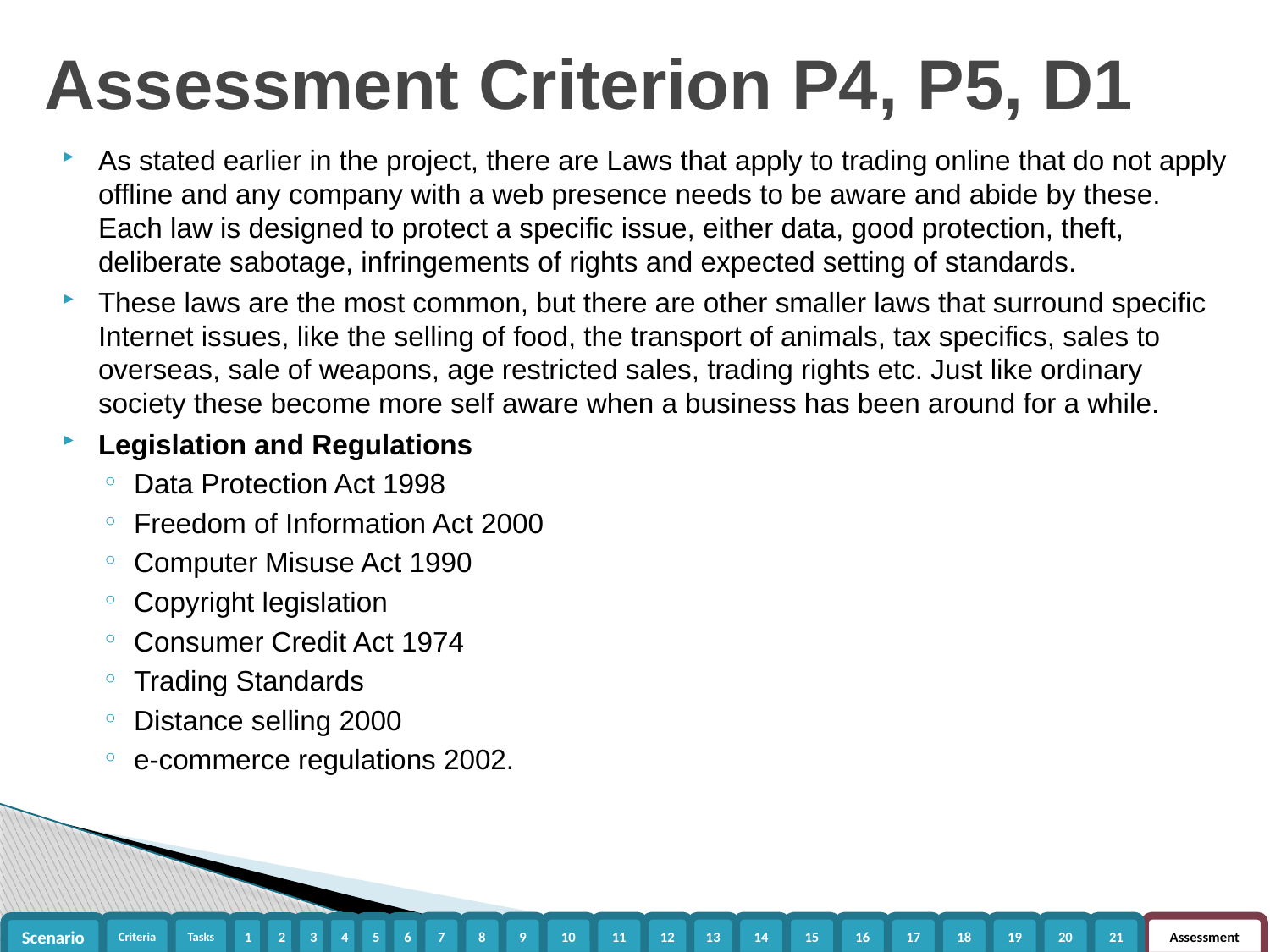

# Assessment Criterion P4, P5, D1
As stated earlier in the project, there are Laws that apply to trading online that do not apply offline and any company with a web presence needs to be aware and abide by these. Each law is designed to protect a specific issue, either data, good protection, theft, deliberate sabotage, infringements of rights and expected setting of standards.
These laws are the most common, but there are other smaller laws that surround specific Internet issues, like the selling of food, the transport of animals, tax specifics, sales to overseas, sale of weapons, age restricted sales, trading rights etc. Just like ordinary society these become more self aware when a business has been around for a while.
Legislation and Regulations
Data Protection Act 1998
Freedom of Information Act 2000
Computer Misuse Act 1990
Copyright legislation
Consumer Credit Act 1974
Trading Standards
Distance selling 2000
e-commerce regulations 2002.